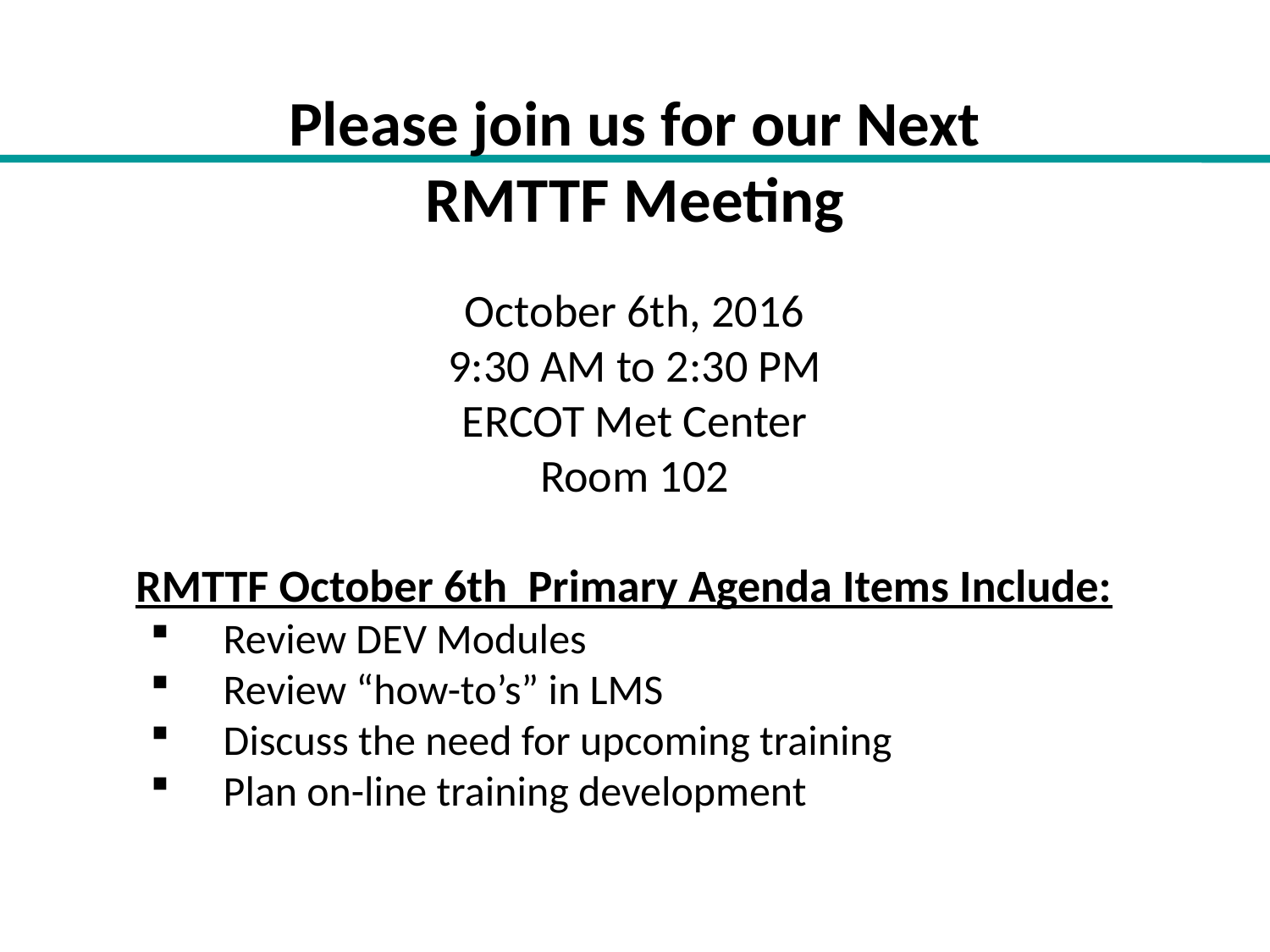

# Please join us for our Next RMTTF Meeting
October 6th, 2016
9:30 AM to 2:30 PM
ERCOT Met Center
Room 102
RMTTF October 6th  Primary Agenda Items Include:
 Review DEV Modules
 Review “how-to’s” in LMS
 Discuss the need for upcoming training
 Plan on-line training development